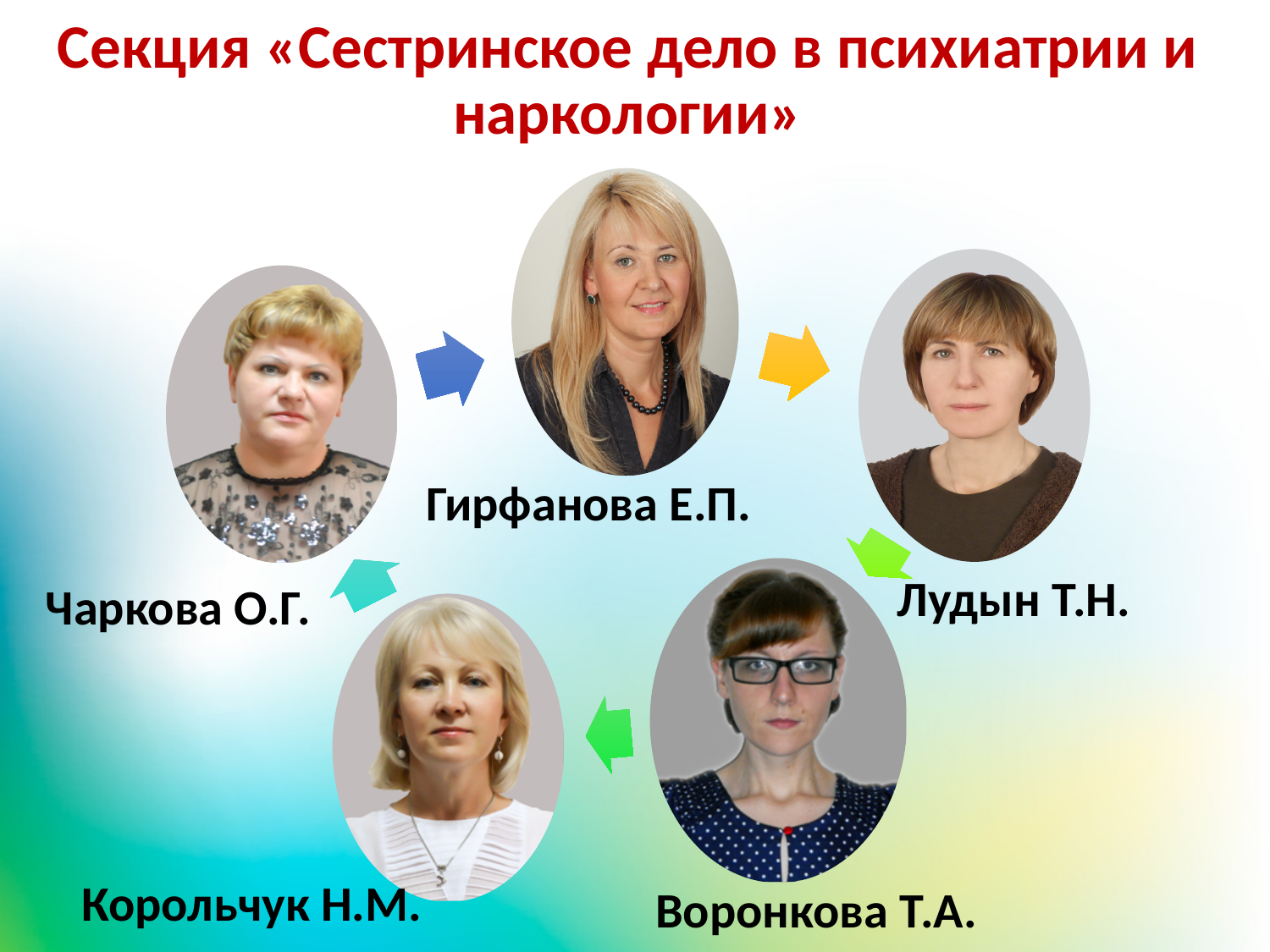

# Секция «Сестринское дело в психиатрии и наркологии»

Гирфанова Е.П.
Лудын Т.Н.
Чаркова О.Г.
Корольчук Н.М.
Воронкова Т.А.